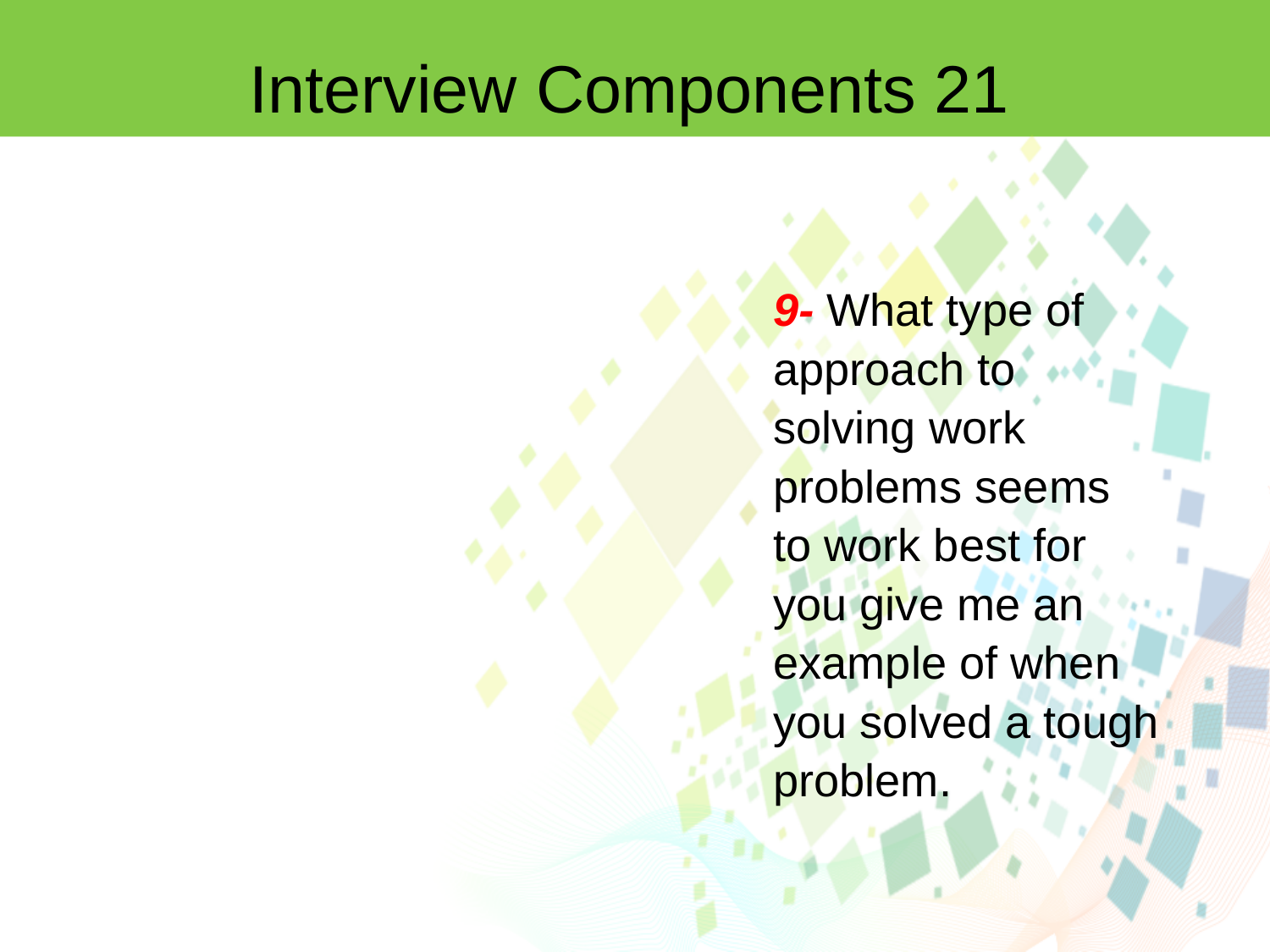

Interview Components 21
9- What type of approach to solving work problems seems to work best for you give me an example of when you solved a tough problem.